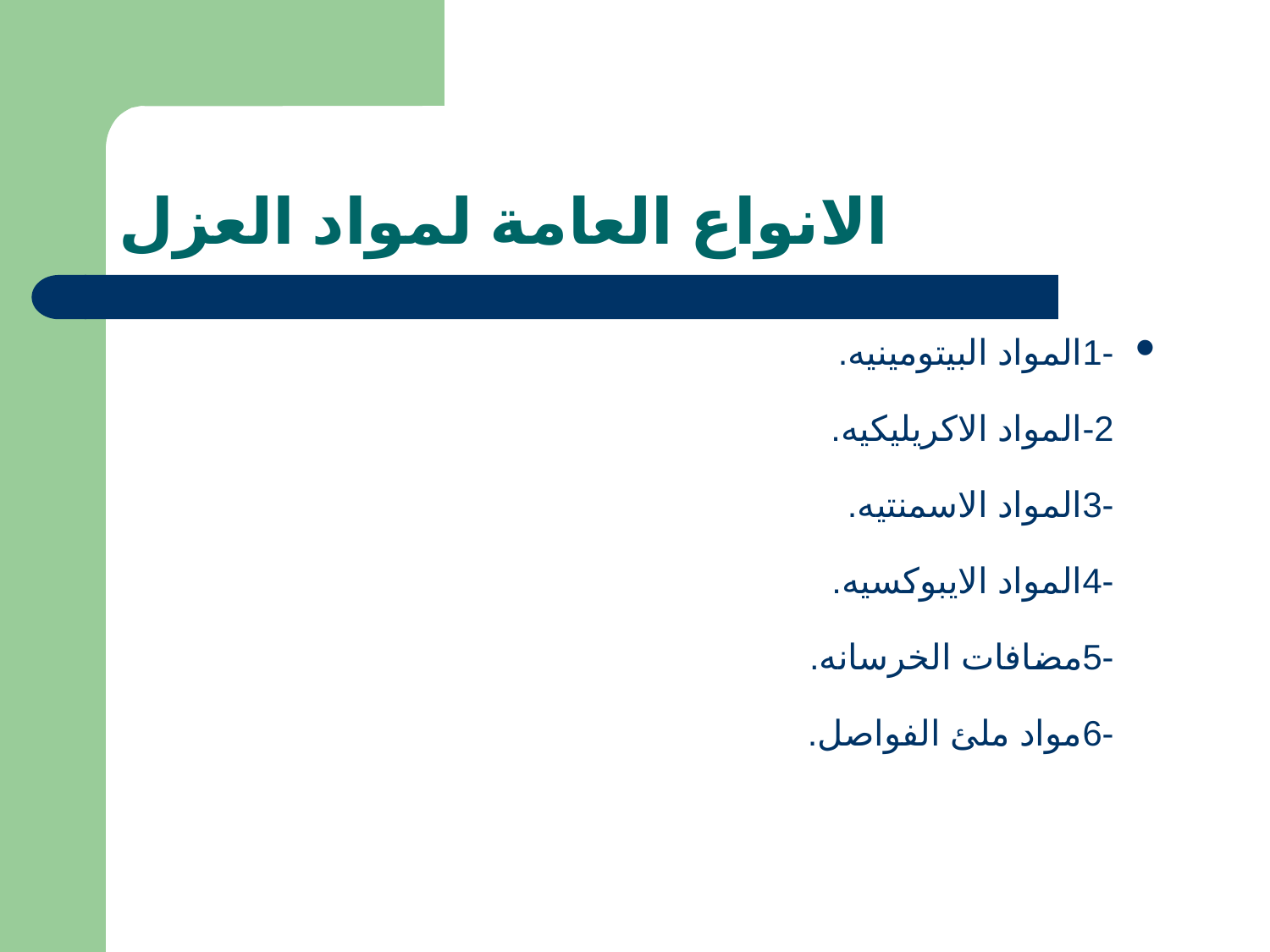

# الانواع العامة لمواد العزل
-1المواد البيتومينيه.
2-المواد الاكريليكيه.
-3المواد الاسمنتيه.
-4المواد الايبوكسيه.
-5مضافات الخرسانه.
-6مواد ملئ الفواصل.